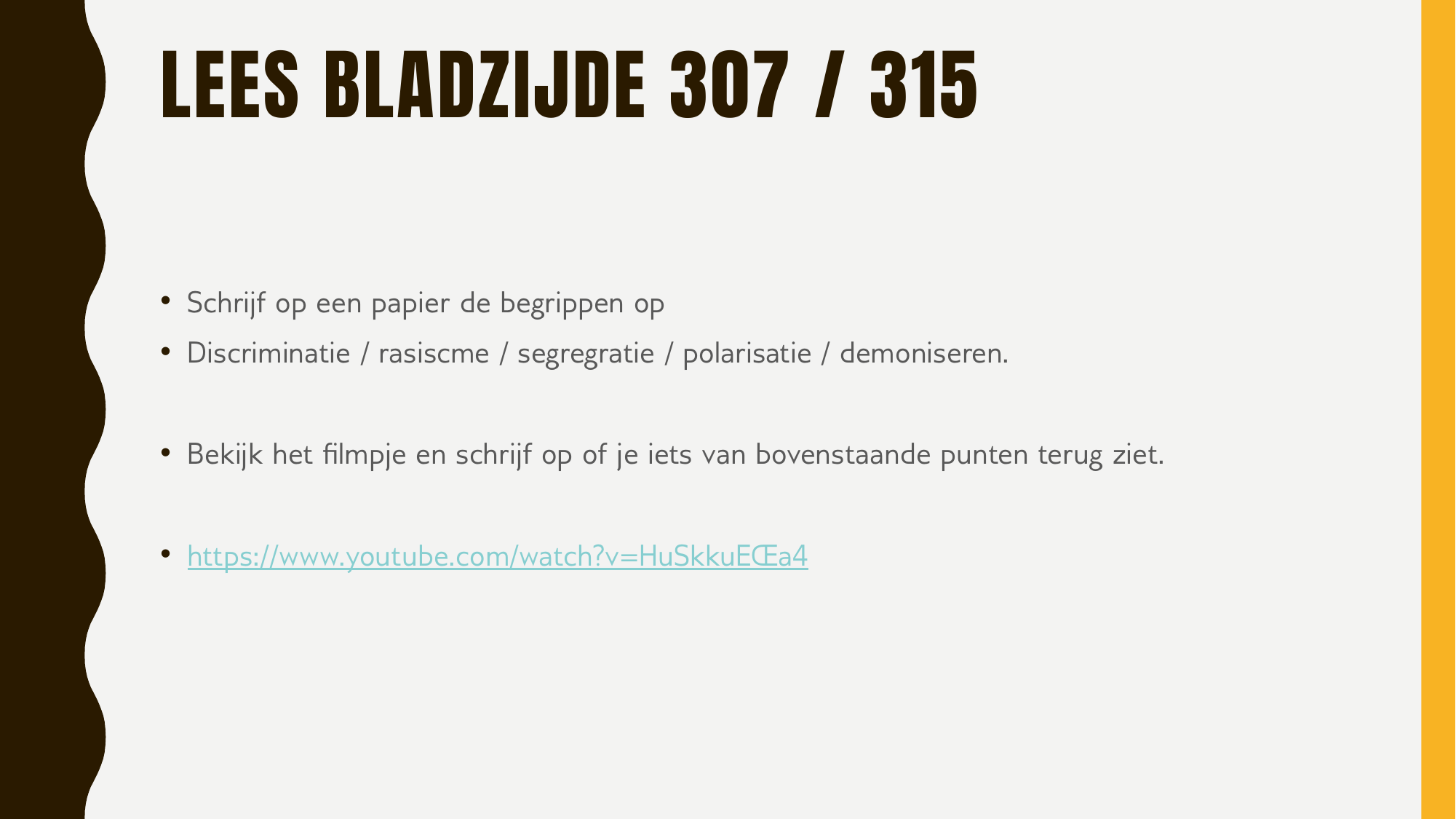

# Lees bladzijde 307 / 315
Schrijf op een papier de begrippen op
Discriminatie / rasiscme / segregratie / polarisatie / demoniseren.

Bekijk het filmpje en schrijf op of je iets van bovenstaande punten terug ziet.

https://www.youtube.com/watch?v=HuSkkuEOEa4